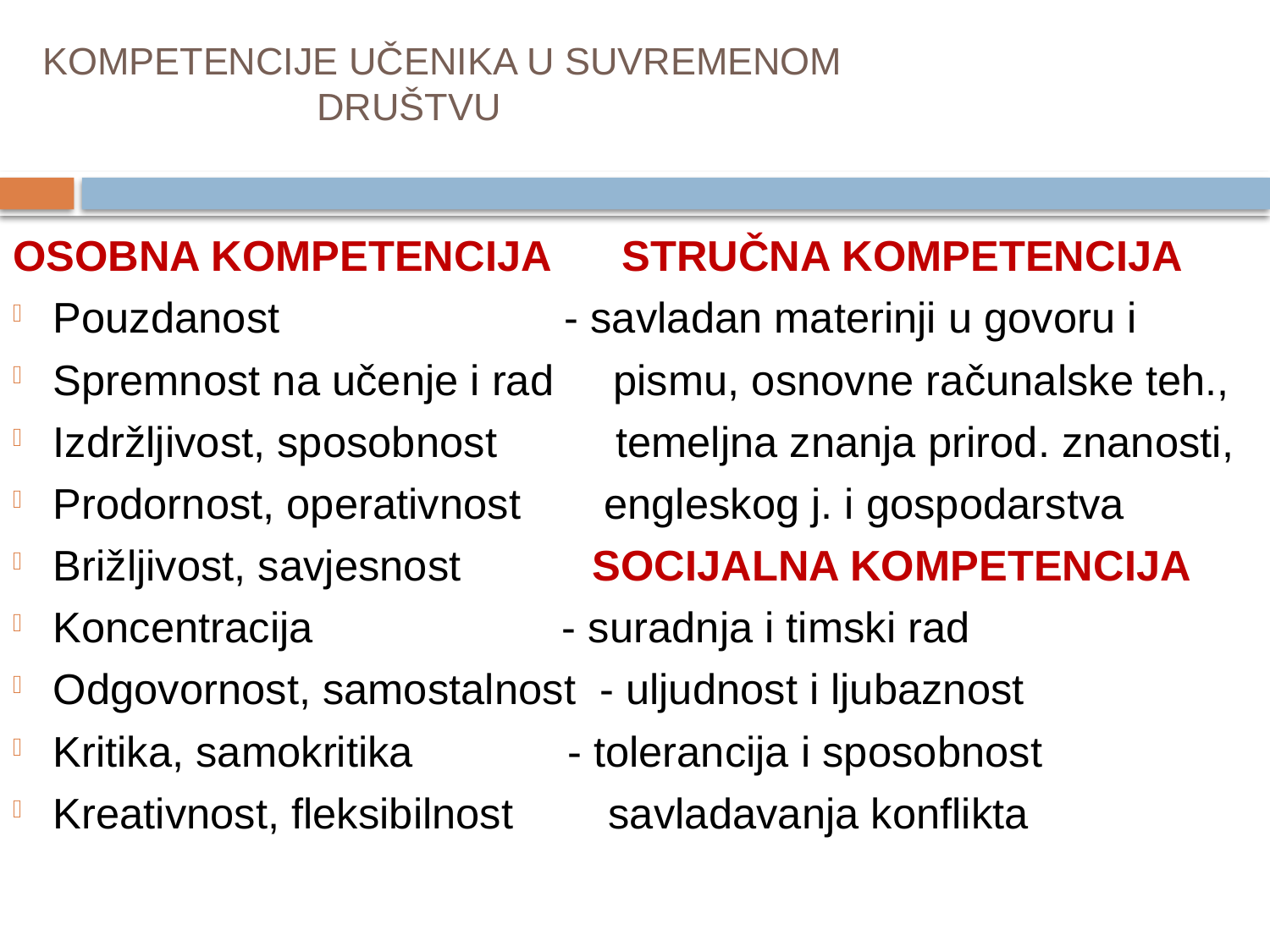

# KOMPETENCIJE UČENIKA U SUVREMENOM DRUŠTVU
OSOBNA KOMPETENCIJA      STRUČNA KOMPETENCIJA
Pouzdanost                        - savladan materinji u govoru i
Spremnost na učenje i rad     pismu, osnovne računalske teh.,
Izdržljivost, sposobnost          temeljna znanja prirod. znanosti,
Prodornost, operativnost       engleskog j. i gospodarstva
Brižljivost, savjesnost           SOCIJALNA KOMPETENCIJA
Koncentracija                     - suradnja i timski rad
Odgovornost, samostalnost  - uljudnost i ljubaznost
Kritika, samokritika             - tolerancija i sposobnost
Kreativnost, fleksibilnost        savladavanja konflikta